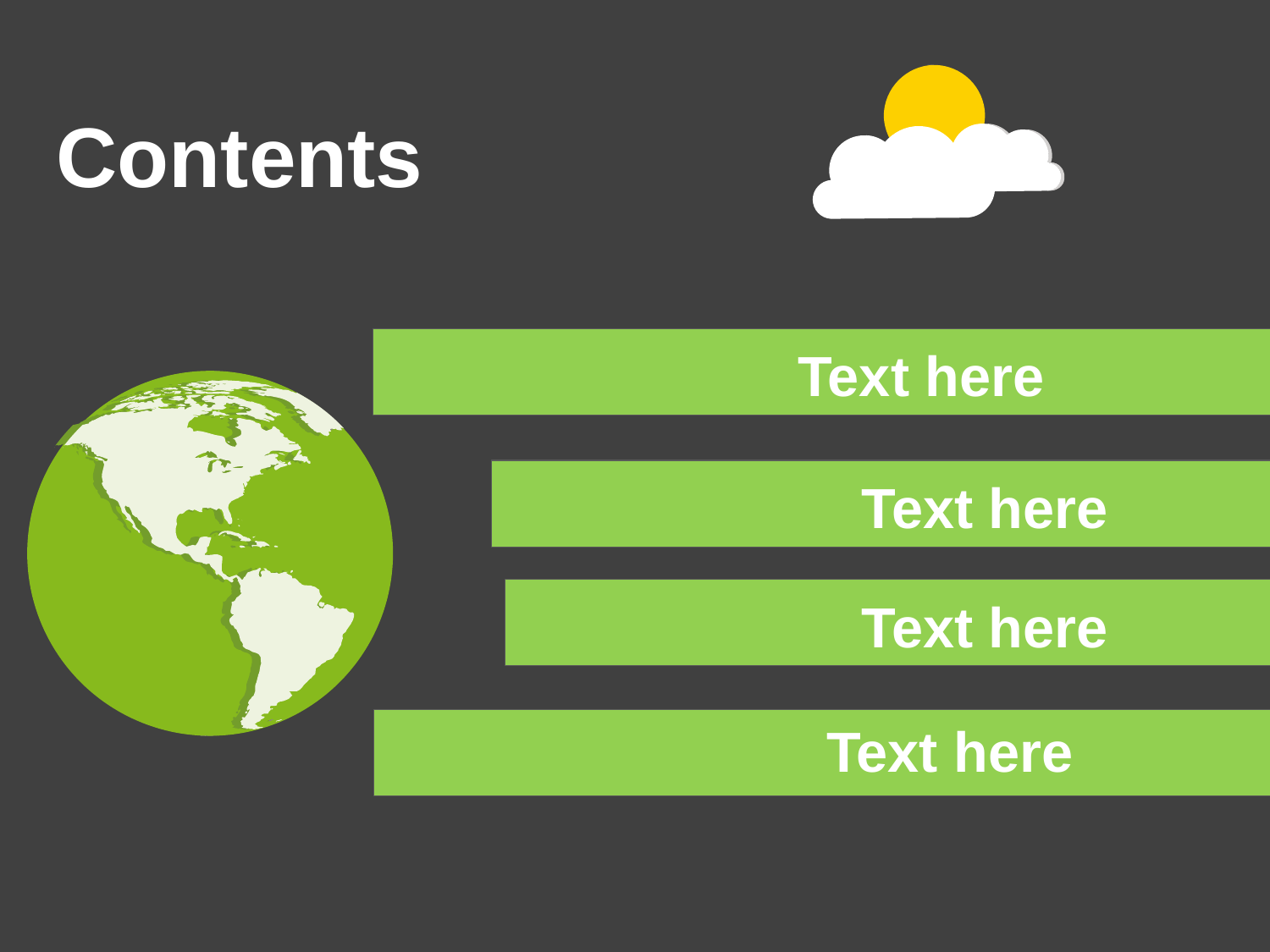

Contents

Text here

Text here

Text here

Text here